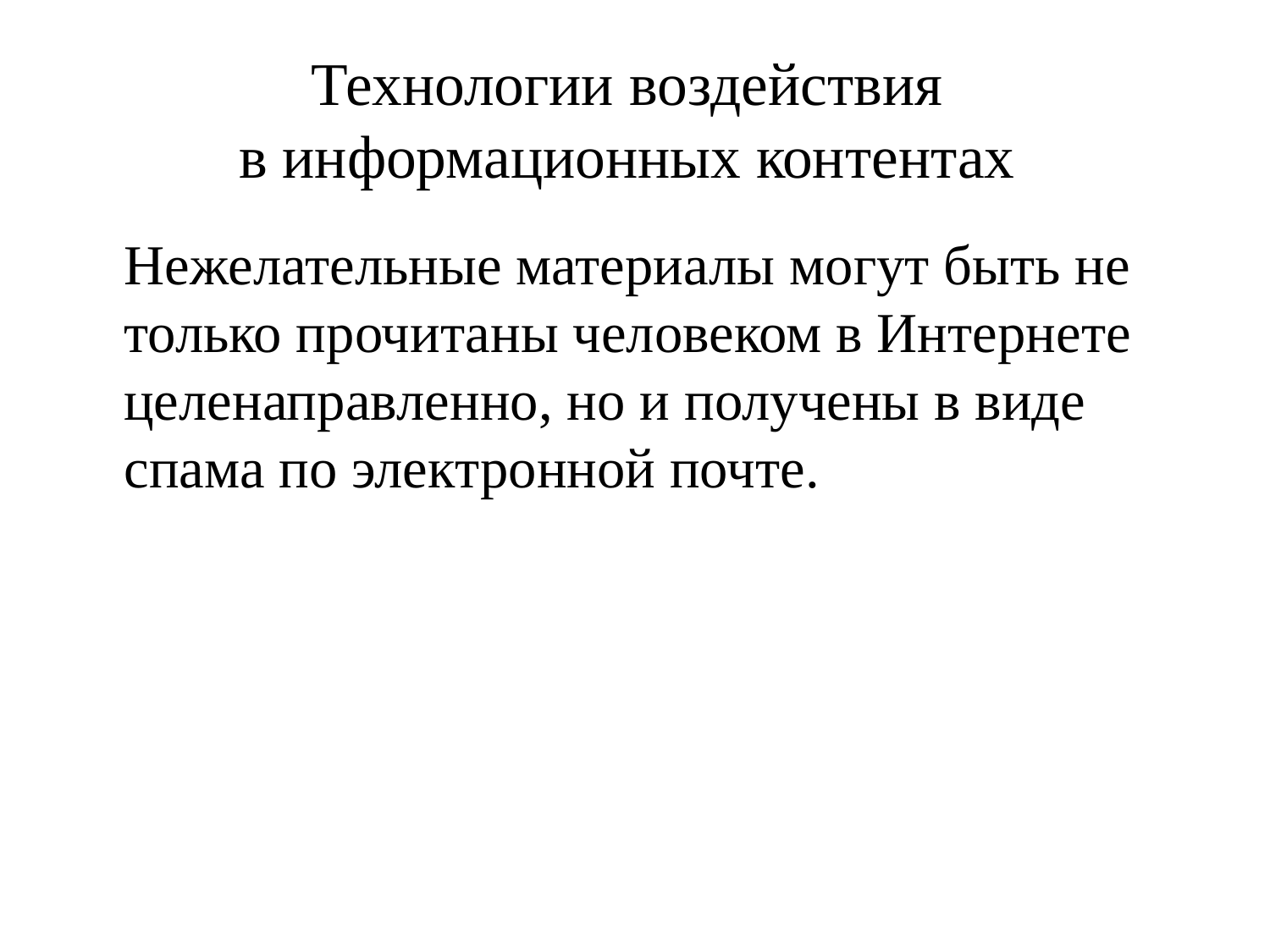

# Технологии воздействия  в информационных контентах
Нежелательные материалы могут быть не только прочитаны человеком в Интернете целенаправленно, но и получены в виде спама по электронной почте.